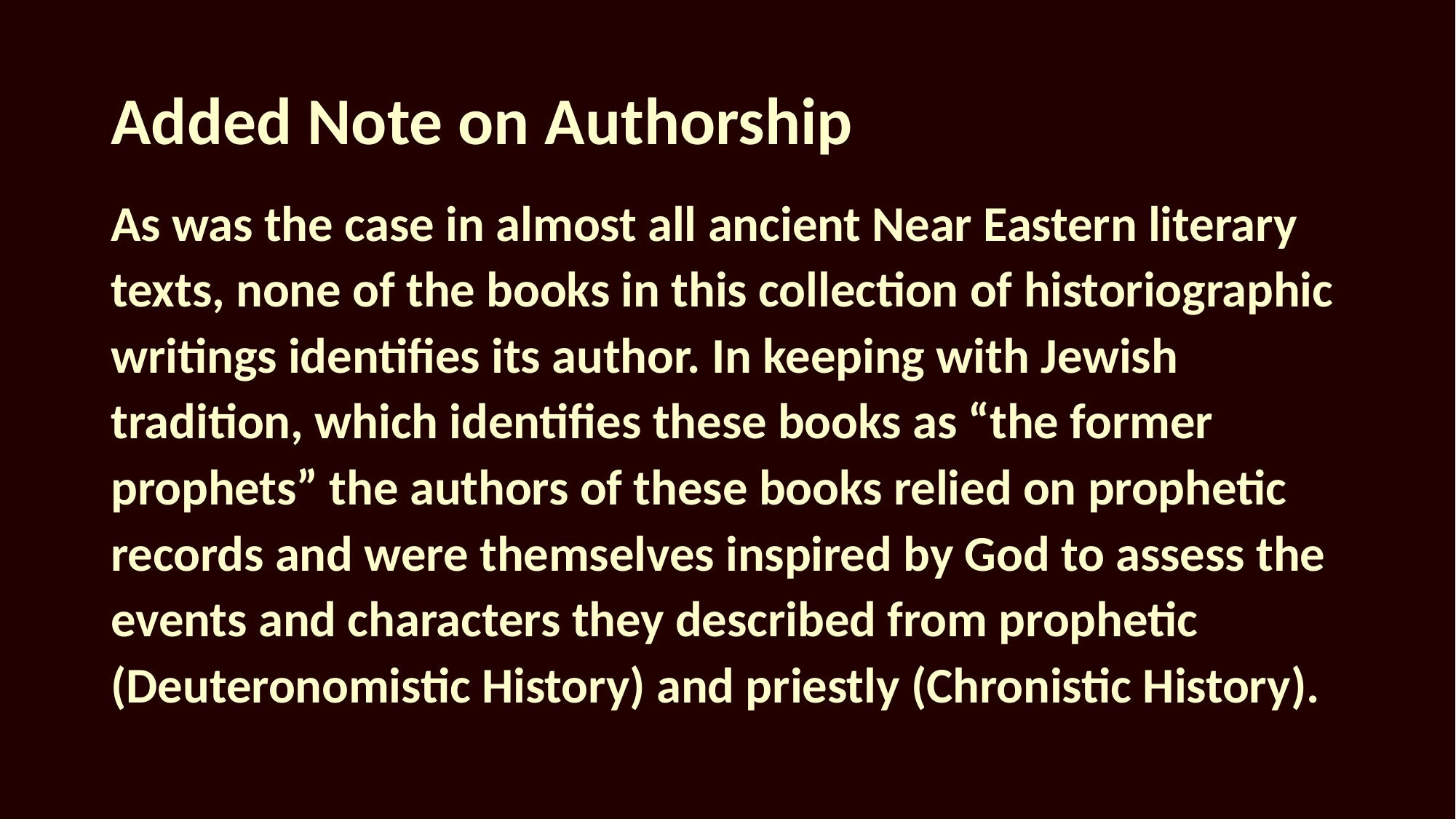

# Added Note on Authorship
As was the case in almost all ancient Near Eastern literary texts, none of the books in this collection of historiographic writings identifies its author. In keeping with Jewish tradition, which identifies these books as “the former prophets” the authors of these books relied on prophetic records and were themselves inspired by God to assess the events and characters they described from prophetic (Deuteronomistic History) and priestly (Chronistic History).